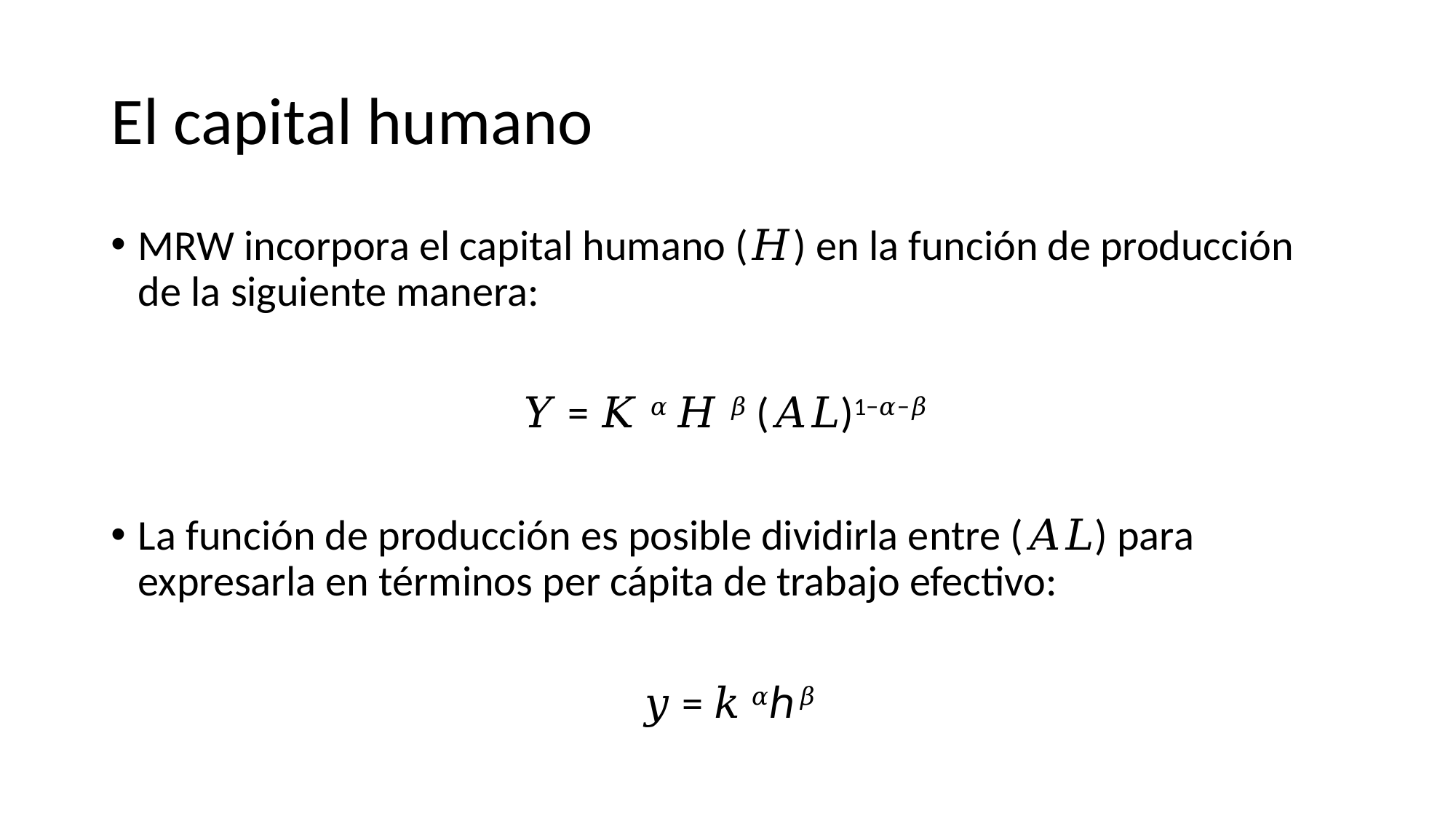

# El capital humano
MRW incorpora el capital humano (𝐻) en la función de producción de la siguiente manera:

𝑌 = 𝐾 𝛼 𝐻 𝛽 (𝐴𝐿)1−𝛼−𝛽

La función de producción es posible dividirla entre (𝐴𝐿) para expresarla en términos per cápita de trabajo efectivo:

𝑦 = 𝑘 𝛼ℎ𝛽